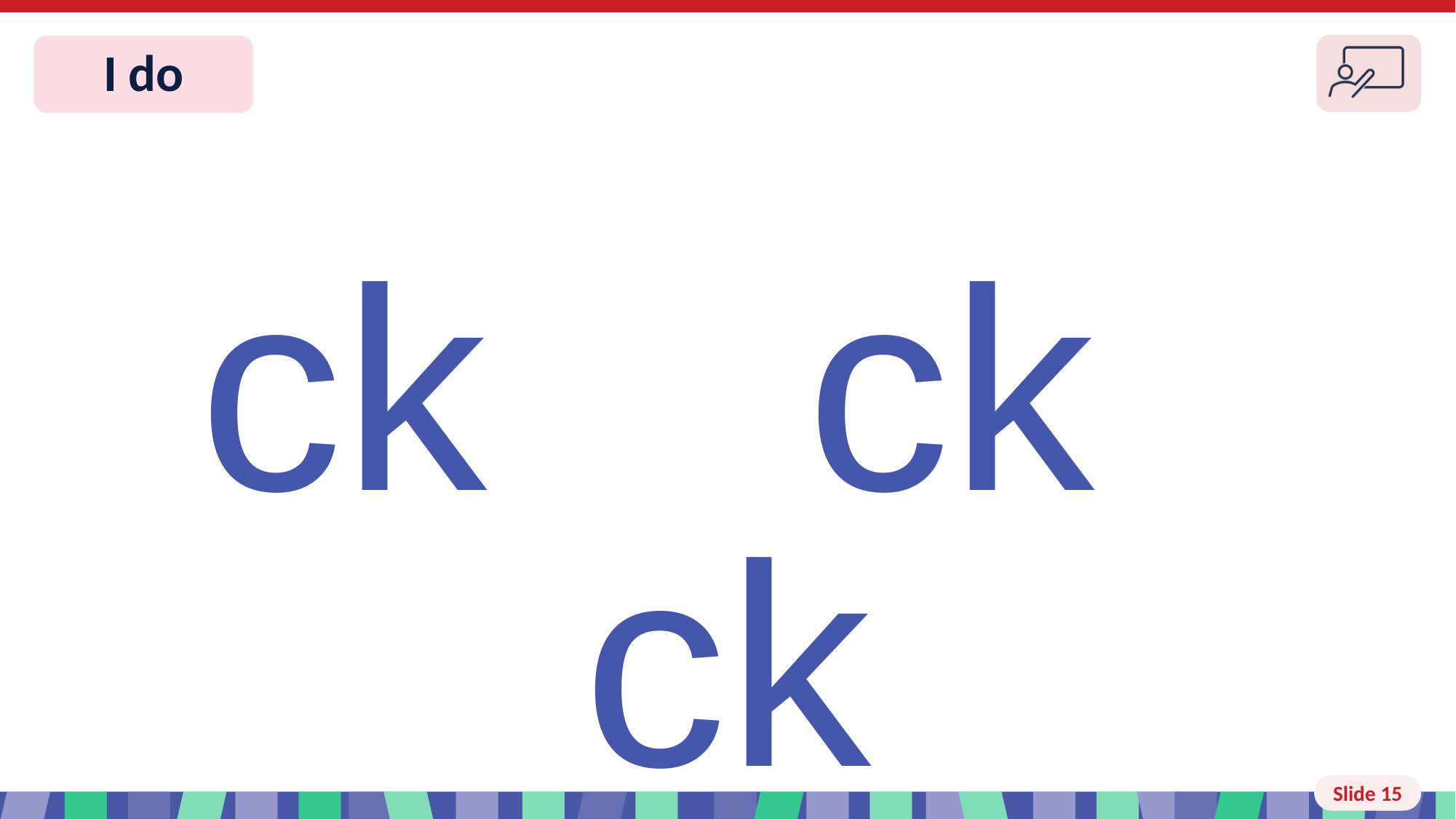

Slide 15 I do
ck    ck   ck